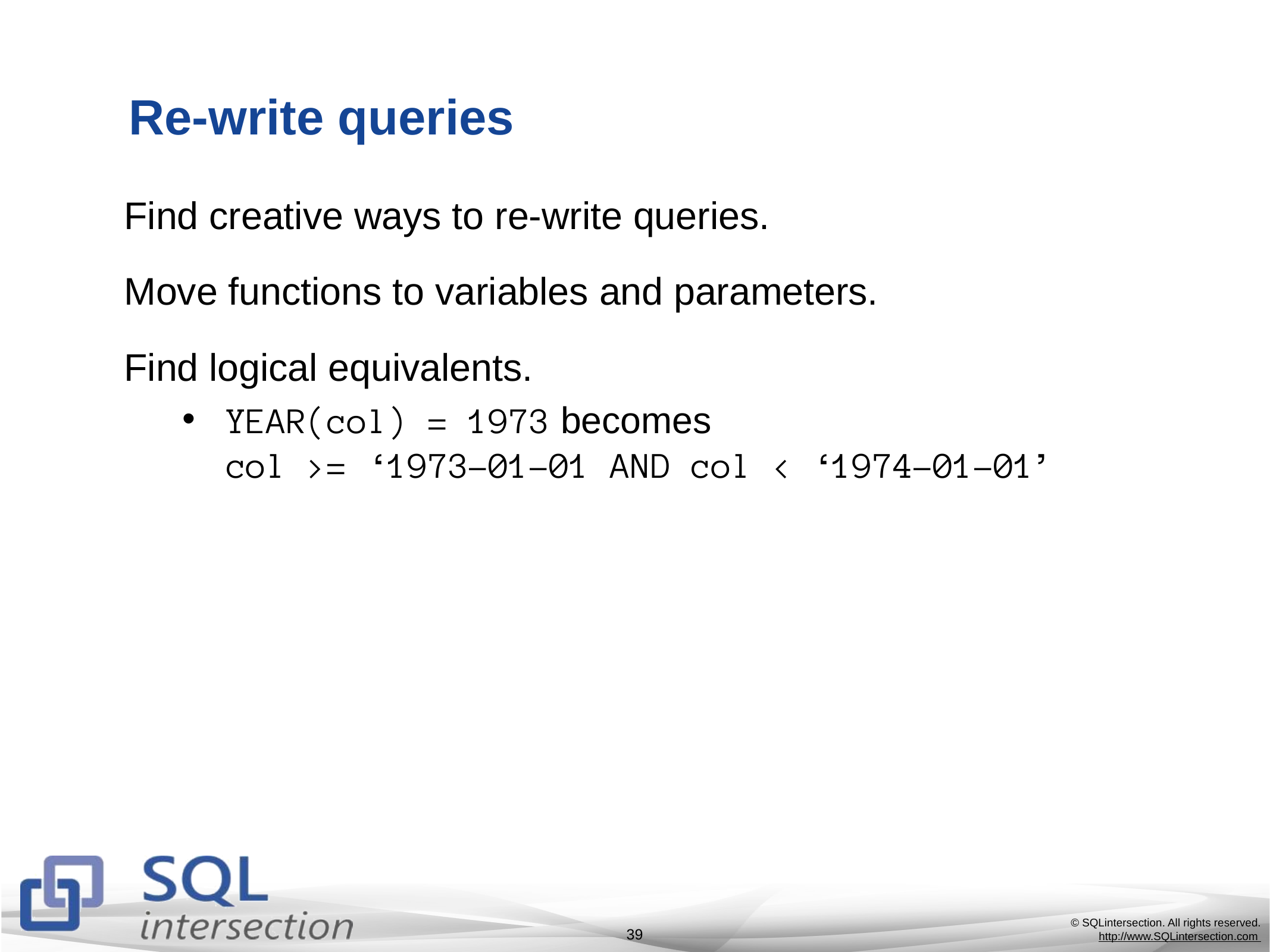

# Re-write queries
Find creative ways to re-write queries.
Move functions to variables and parameters.
Find logical equivalents.
YEAR(col) = 1973 becomes
col >= ‘1973-01-01 AND col < ‘1974-01-01’